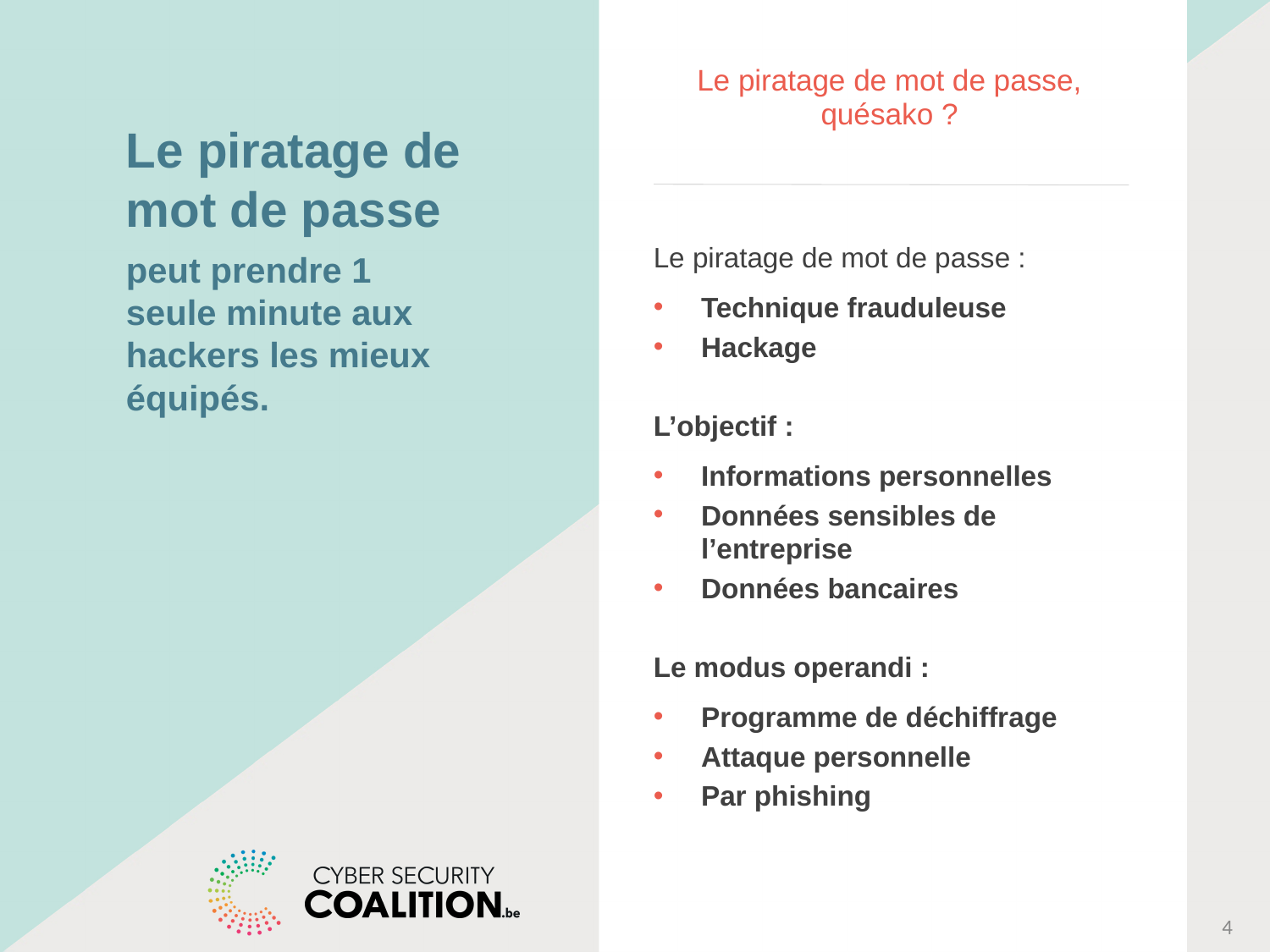

# Le piratage de mot de passe, quésako ?
Le piratage de mot de passe
peut prendre 1 seule minute aux hackers les mieux équipés.
Le piratage de mot de passe :
Technique frauduleuse
Hackage

L’objectif :
Informations personnelles
Données sensibles de l’entreprise
Données bancaires

Le modus operandi :
Programme de déchiffrage
Attaque personnelle
Par phishing
4